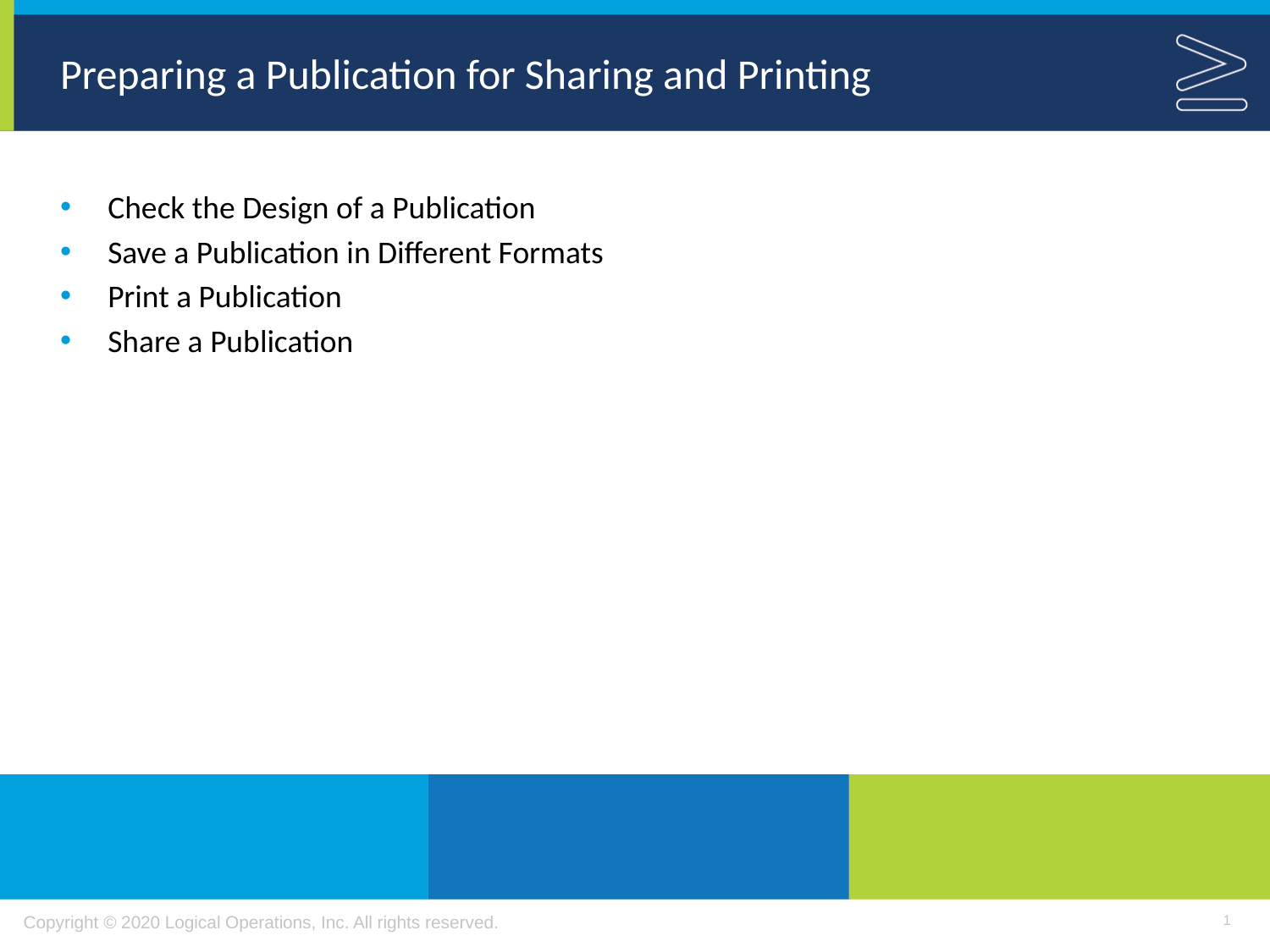

# Preparing a Publication for Sharing and Printing
Check the Design of a Publication
Save a Publication in Different Formats
Print a Publication
Share a Publication
1